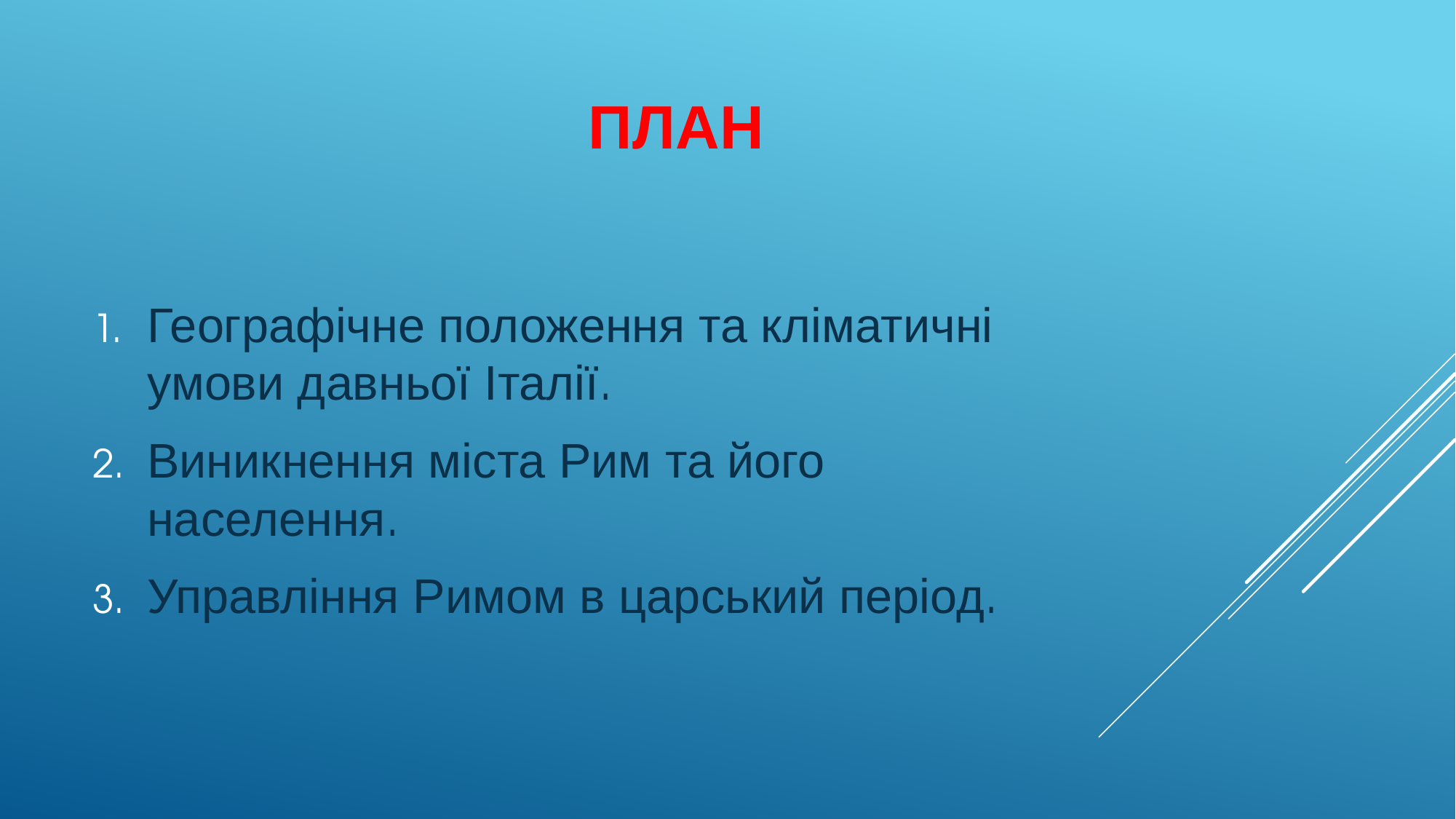

# План
Географічне положення та кліматичні умови давньої Італії.
Виникнення міста Рим та його населення.
Управління Римом в царський період.